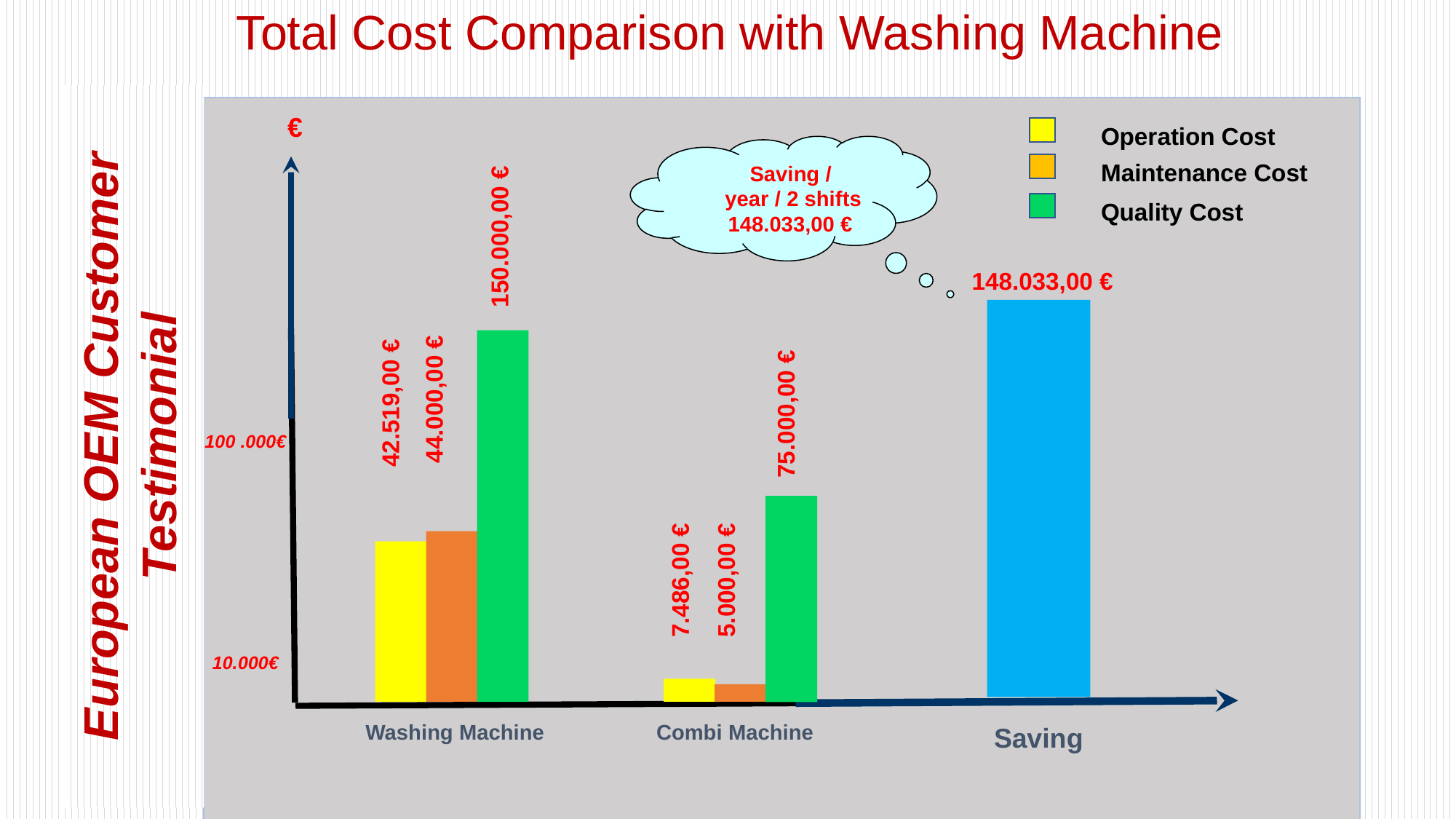

# Total Cost Comparison with Washing Machine
European OEM Customer Testimonial

€
Operation Cost

      Saving / year / 2 shifts 148.033,00 €
150.000,00 €
Maintenance Cost

Quality Cost

148.033,00 €

44.000,00 €
42.519,00 €
75.000,00 €

100 .000€
5.000,00 €
7.486,00 €

10.000€

 Washing Machine
 Combi Machine
Saving